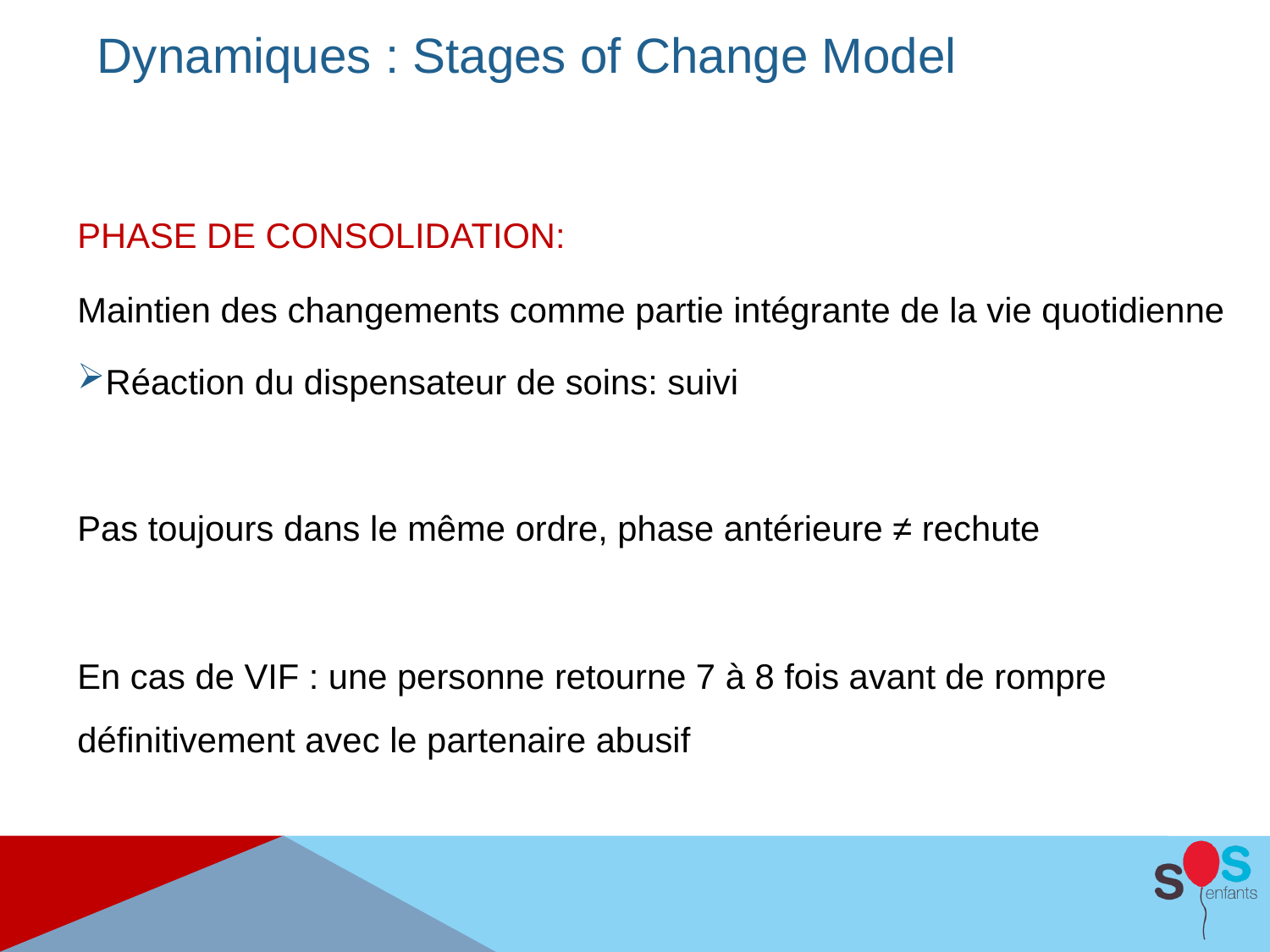

Dynamiques : Stages of Change Model
PHASE DE CONSOLIDATION:
Maintien des changements comme partie intégrante de la vie quotidienne
Réaction du dispensateur de soins: suivi

Pas toujours dans le même ordre, phase antérieure ≠ rechute

En cas de VIF : une personne retourne 7 à 8 fois avant de rompre définitivement avec le partenaire abusif